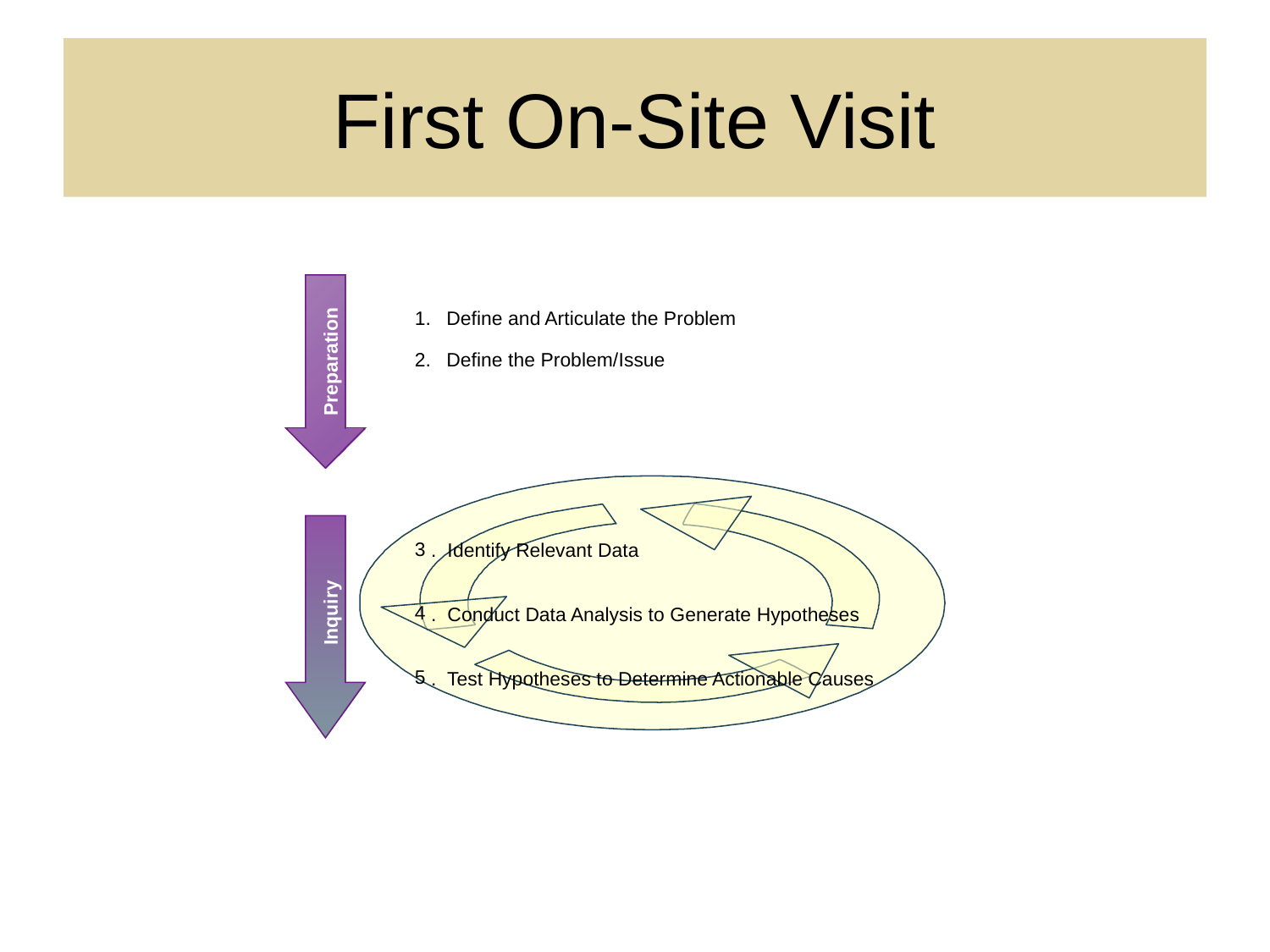

# First On-Site Visit

Define and Articulate the Problem
Define the Problem/Issue
Preparation
Inquiry
 .  Identify Relevant Data

 .  Conduct Data Analysis to Generate Hypotheses

 .  Test Hypotheses to Determine Actionable Causes